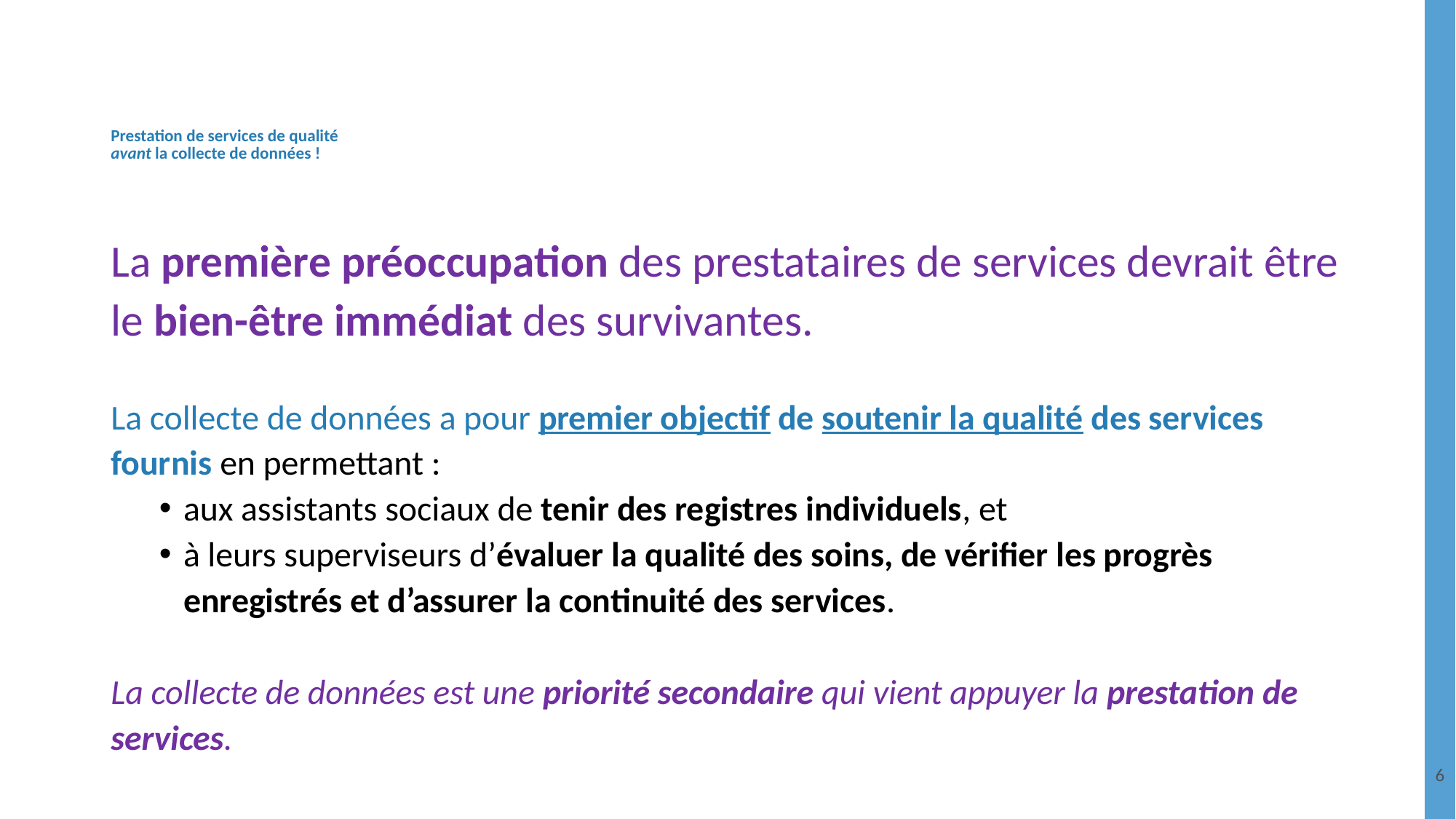

# Prestation de services de qualité
avant la collecte de données !
La première préoccupation des prestataires de services devrait être le bien-être immédiat des survivantes.

La collecte de données a pour premier objectif de soutenir la qualité des services fournis en permettant :
aux assistants sociaux de tenir des registres individuels, et
à leurs superviseurs d’évaluer la qualité des soins, de vérifier les progrès enregistrés et d’assurer la continuité des services.

La collecte de données est une priorité secondaire qui vient appuyer la prestation de services.